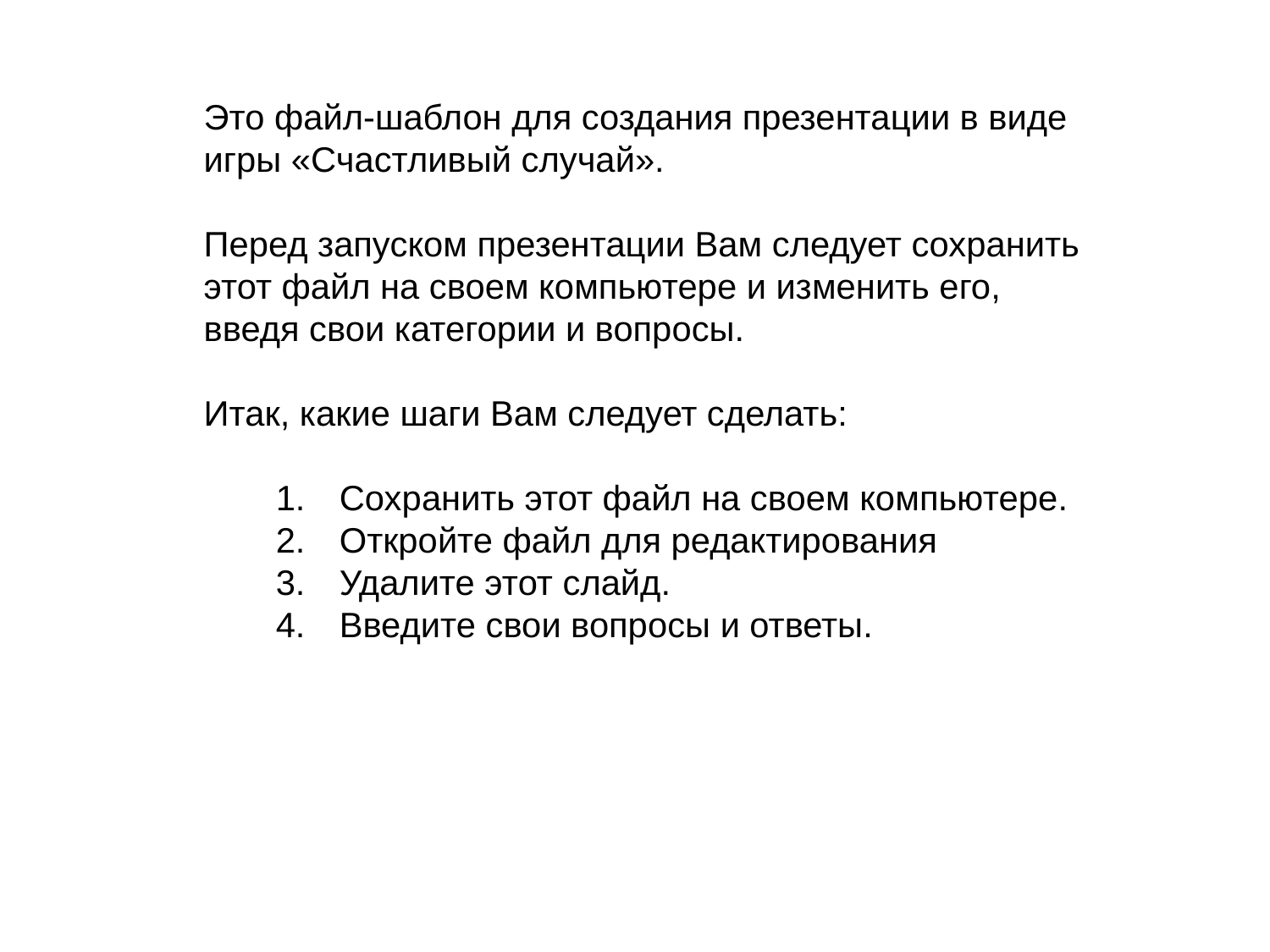

Это файл-шаблон для создания презентации в виде игры «Счастливый случай».

Перед запуском презентации Вам следует сохранить этот файл на своем компьютере и изменить его, введя свои категории и вопросы.

Итак, какие шаги Вам следует сделать:

Сохранить этот файл на своем компьютере.
Откройте файл для редактирования
Удалите этот слайд.
Введите свои вопросы и ответы.